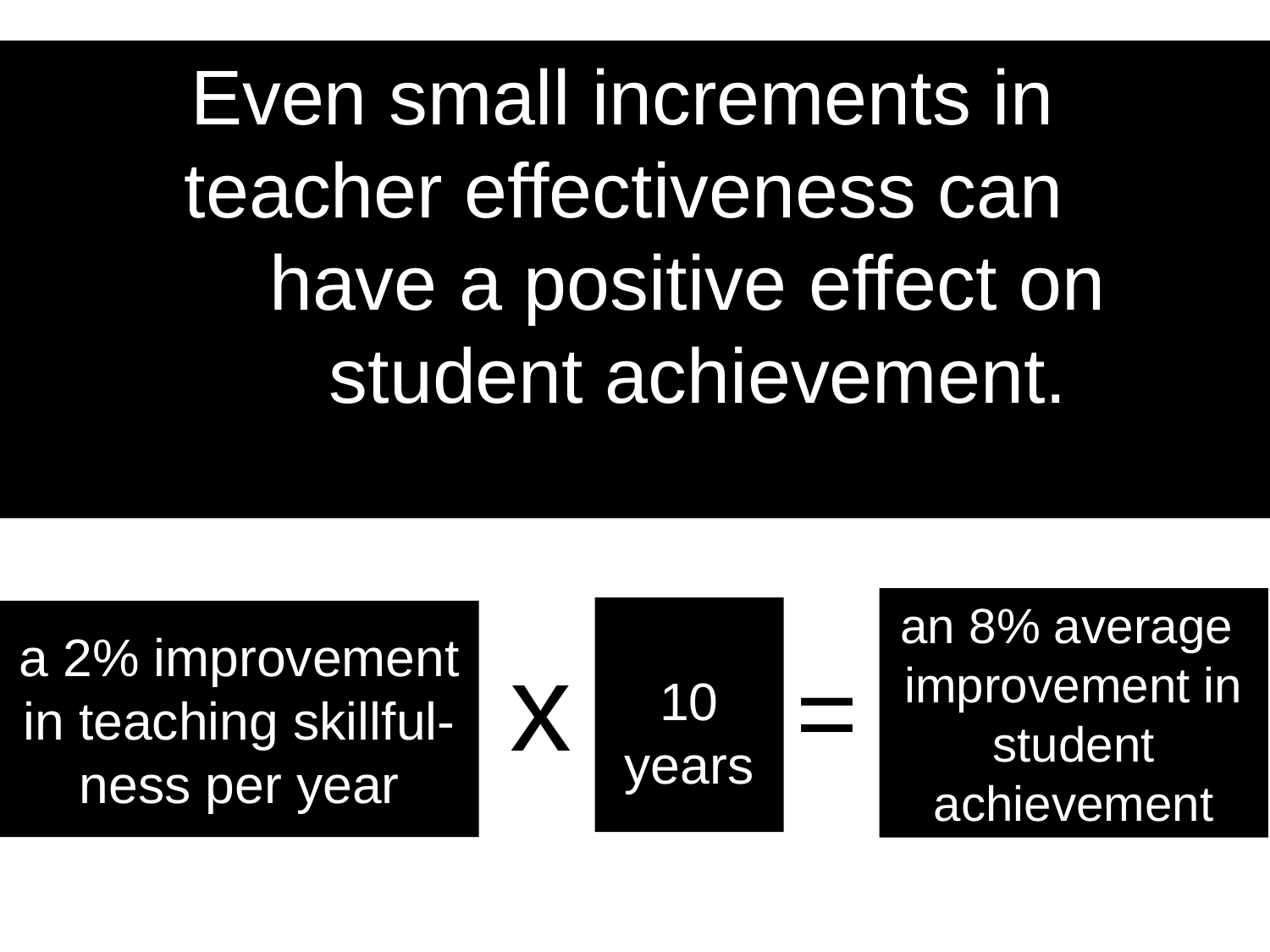

# Even small increments in 		teacher effectiveness can have a positive effect on student achievement.
an 8% average  improvement in student achievement

10 years

a 2% improvement in teaching skillful-ness per year

x
=